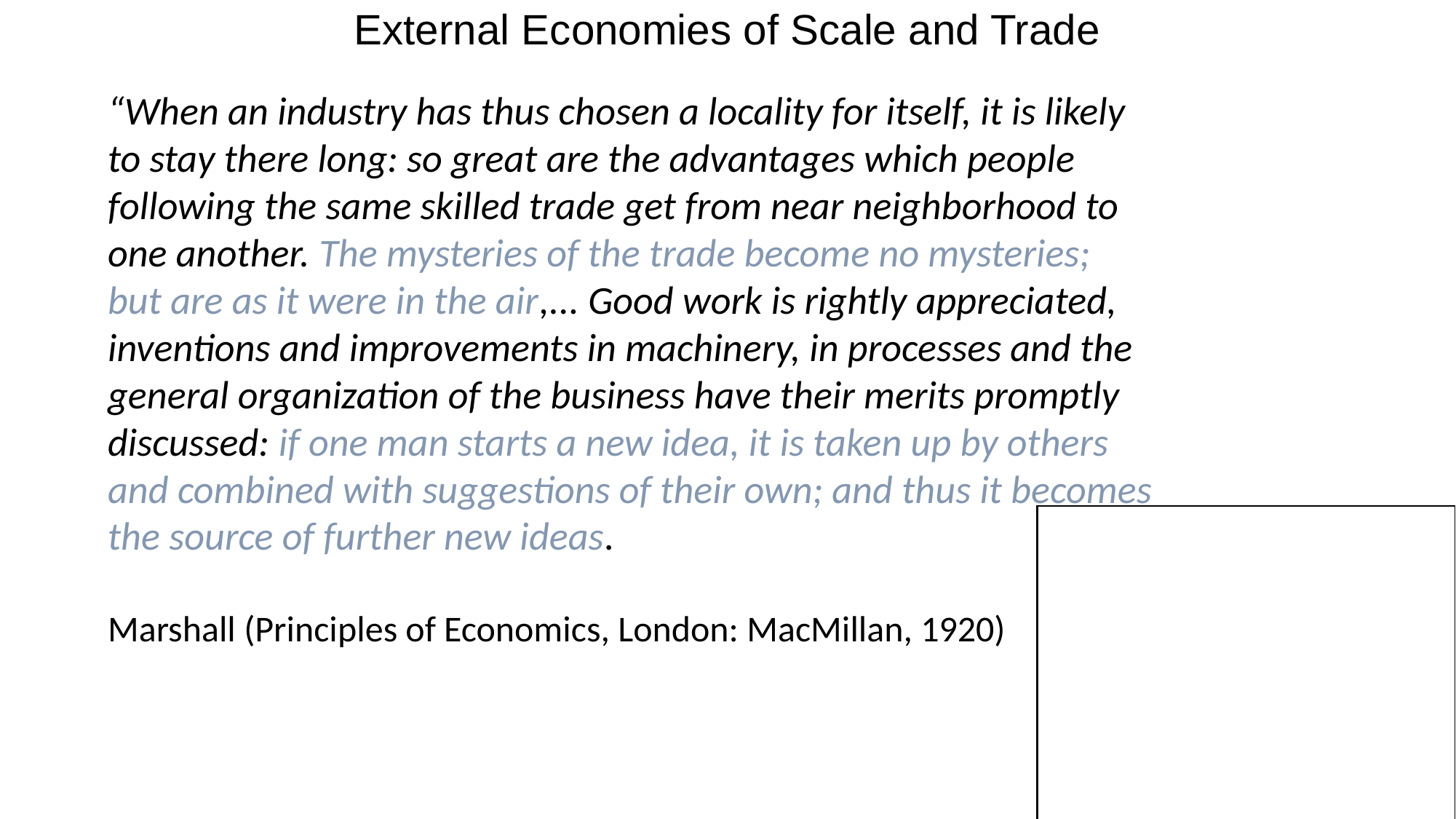

External Economies of Scale and Trade
“When an industry has thus chosen a locality for itself, it is likely
to stay there long: so great are the advantages which people
following the same skilled trade get from near neighborhood to
one another. The mysteries of the trade become no mysteries;
but are as it were in the air,... Good work is rightly appreciated,
inventions and improvements in machinery, in processes and the
general organization of the business have their merits promptly
discussed: if one man starts a new idea, it is taken up by others
and combined with suggestions of their own; and thus it becomes
the source of further new ideas.

Marshall (Principles of Economics, London: MacMillan, 1920)